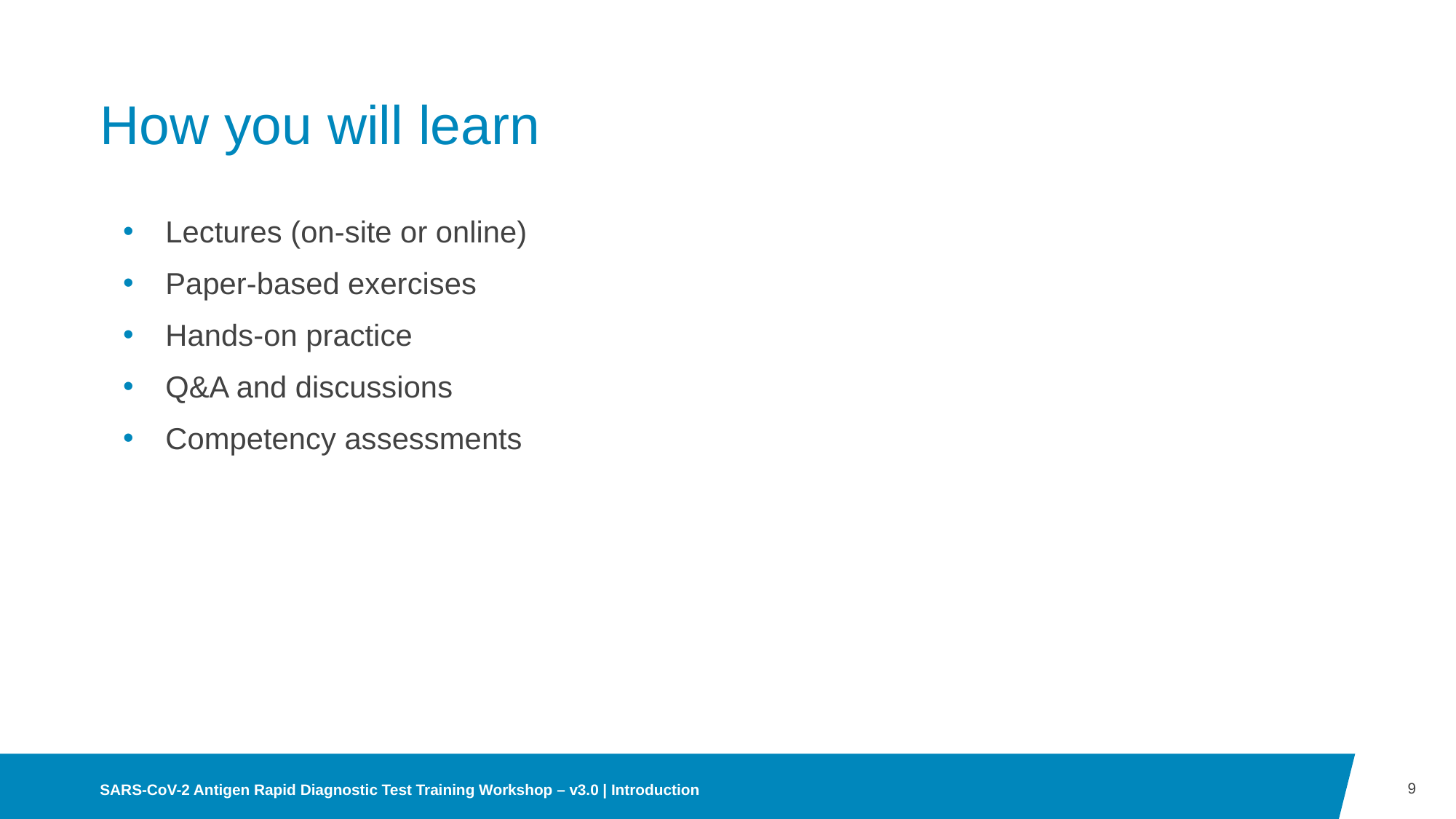

# How you will learn
Lectures (on-site or online)
Paper-based exercises
Hands-on practice
Q&A and discussions
Competency assessments

9
SARS-CoV-2 Antigen Rapid Diagnostic Test Training Workshop – v3.0 | Introduction